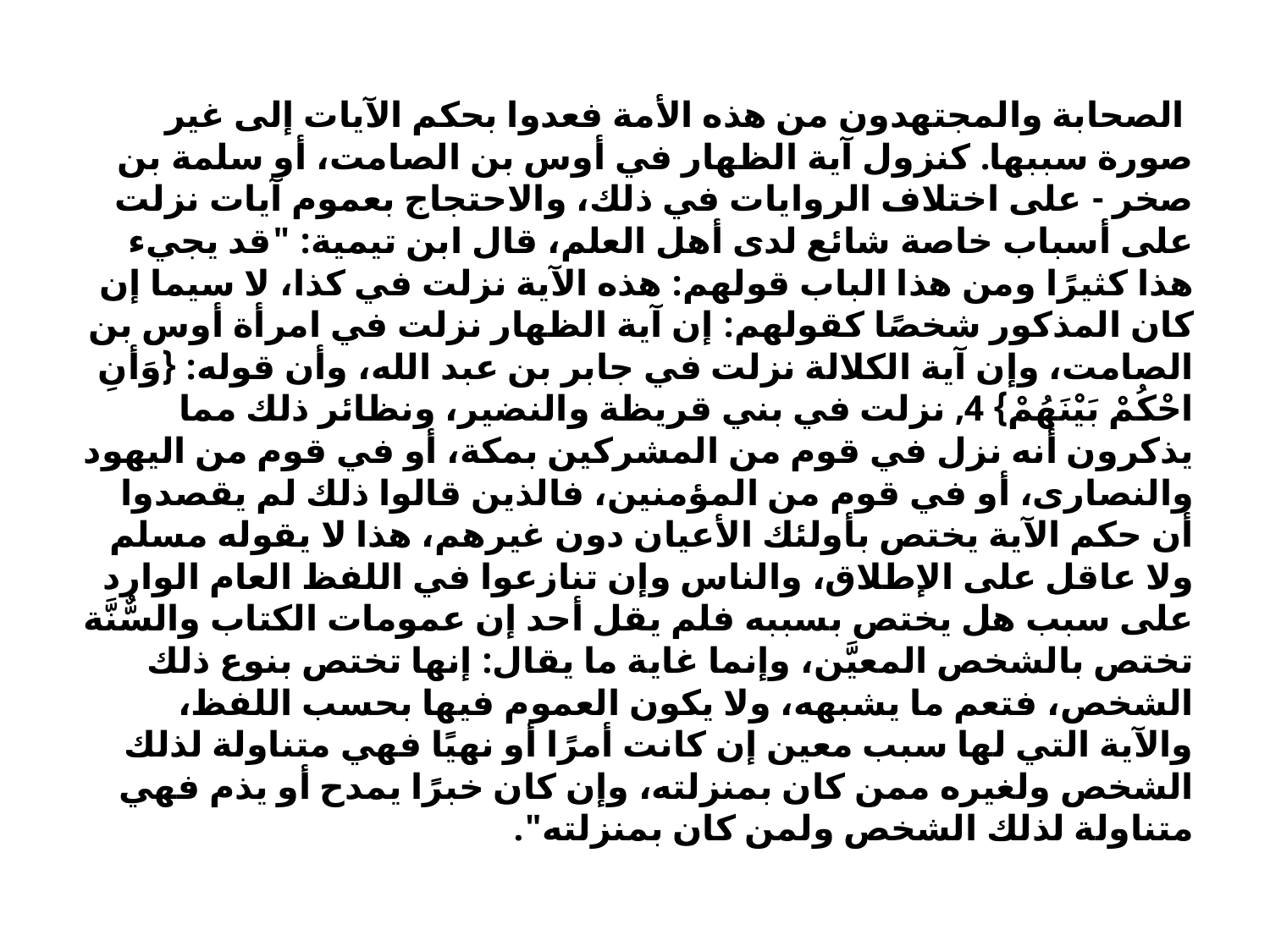

الصحابة والمجتهدون من هذه الأمة فعدوا بحكم الآيات إلى غير صورة سببها. كنزول آية الظهار في أوس بن الصامت، أو سلمة بن صخر - على اختلاف الروايات في ذلك، والاحتجاج بعموم آيات نزلت على أسباب خاصة شائع لدى أهل العلم، قال ابن تيمية: "قد يجيء هذا كثيرًا ومن هذا الباب قولهم: هذه الآية نزلت في كذا، لا سيما إن كان المذكور شخصًا كقولهم: إن آية الظهار نزلت في امرأة أوس بن الصامت، وإن آية الكلالة نزلت في جابر بن عبد الله، وأن قوله: {وَأنِ احْكُمْ بَيْنَهُمْ} 4, نزلت في بني قريظة والنضير، ونظائر ذلك مما يذكرون أنه نزل في قوم من المشركين بمكة، أو في قوم من اليهود والنصارى، أو في قوم من المؤمنين، فالذين قالوا ذلك لم يقصدوا أن حكم الآية يختص بأولئك الأعيان دون غيرهم، هذا لا يقوله مسلم ولا عاقل على الإطلاق، والناس وإن تنازعوا في اللفظ العام الوارد على سبب هل يختص بسببه فلم يقل أحد إن عمومات الكتاب والسٌّنَّة تختص بالشخص المعيَّن، وإنما غاية ما يقال: إنها تختص بنوع ذلك الشخص، فتعم ما يشبهه، ولا يكون العموم فيها بحسب اللفظ، والآية التي لها سبب معين إن كانت أمرًا أو نهيًا فهي متناولة لذلك الشخص ولغيره ممن كان بمنزلته، وإن كان خبرًا يمدح أو يذم فهي متناولة لذلك الشخص ولمن كان بمنزلته".